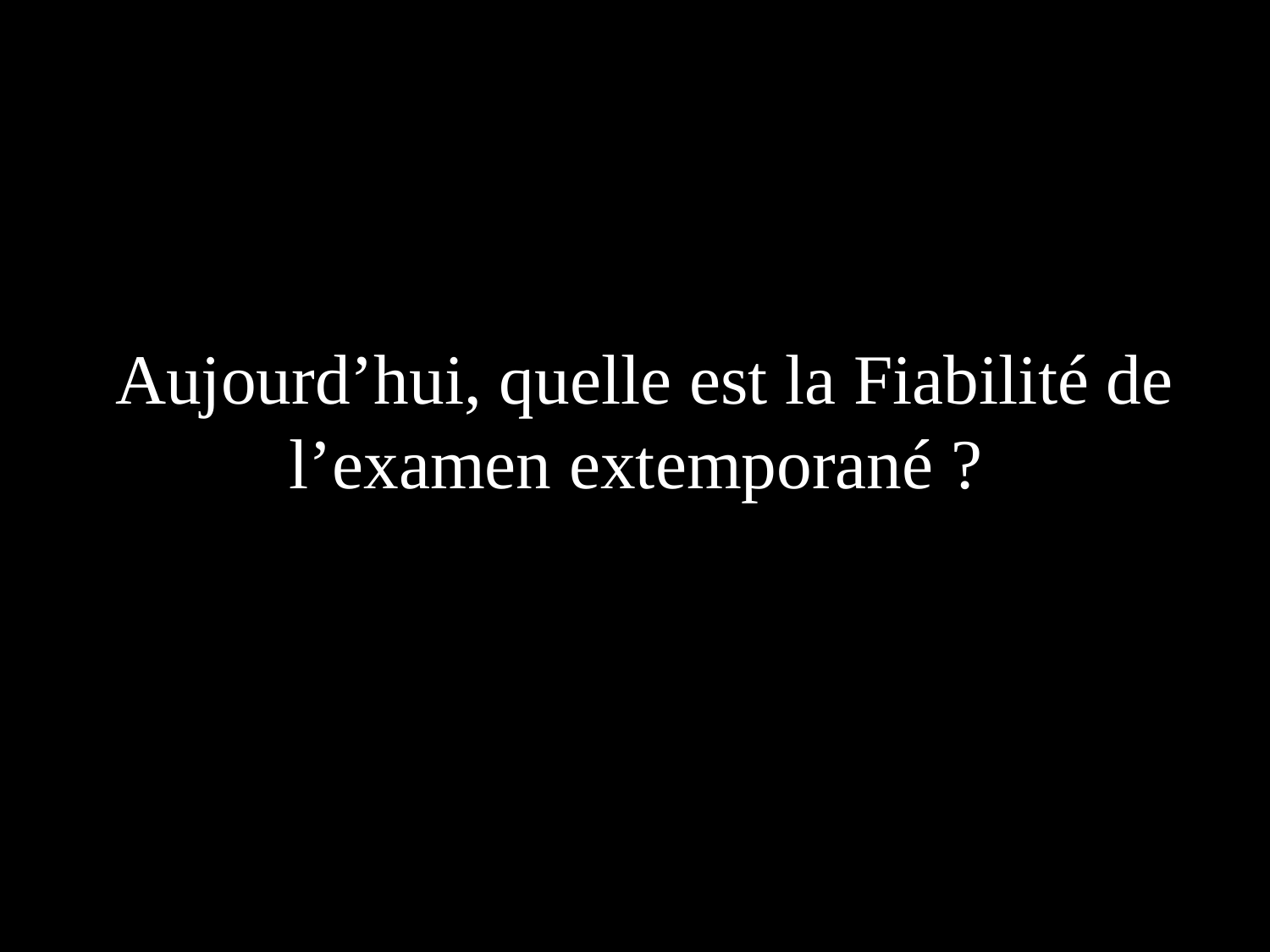

Aujourd’hui, quelle est la Fiabilité de l’examen extemporané ?